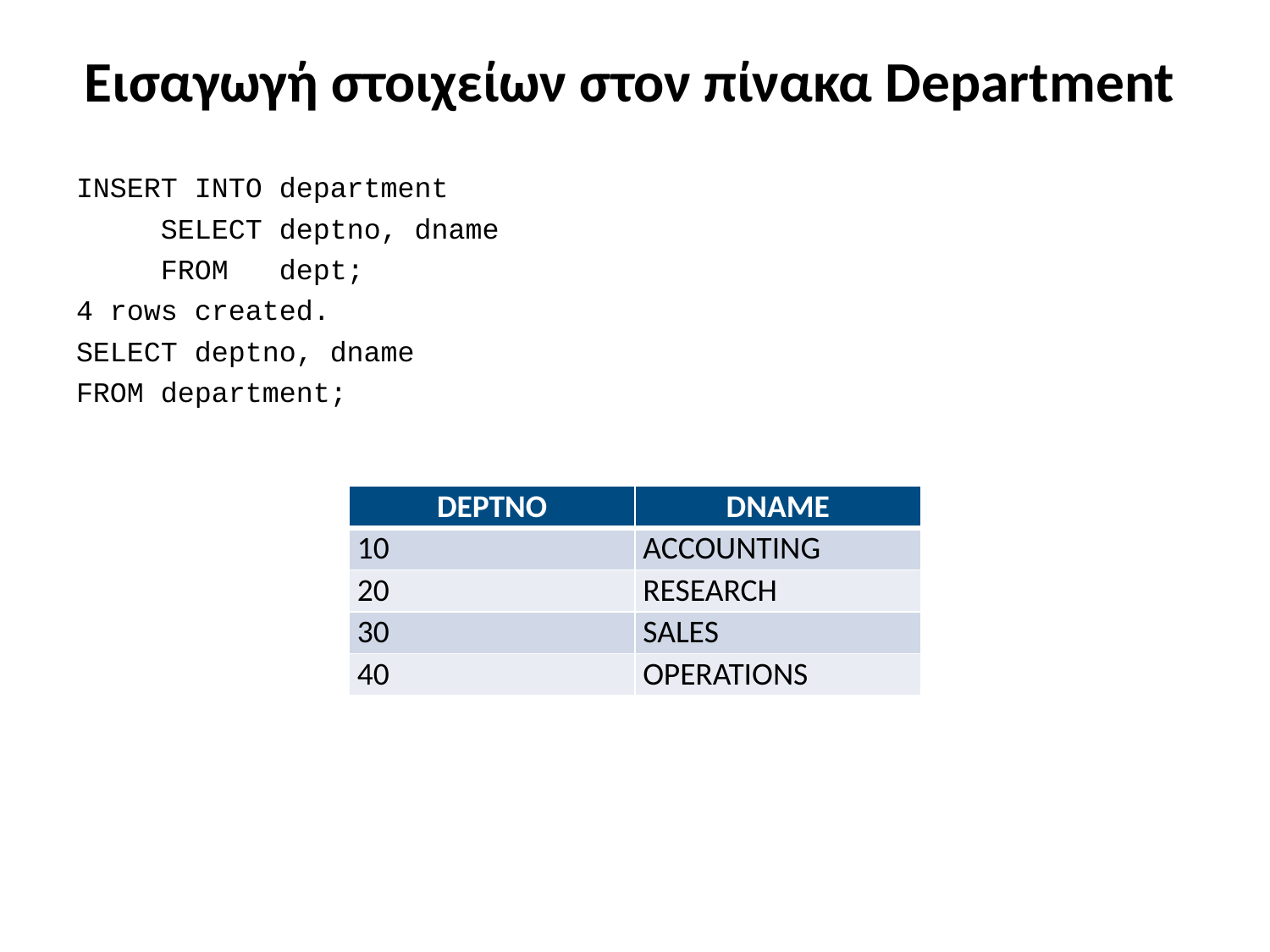

# Εισαγωγή στοιχείων στον πίνακα Department
INSERT INTO department
     SELECT deptno, dname
     FROM   dept;
4 rows created.
SELECT deptno, dname
FROM department;

| DEPTNO | DNAME |
| --- | --- |
| 10 | ACCOUNTING |
| 20 | RESEARCH |
| 30 | SALES |
| 40 | OPERATIONS |